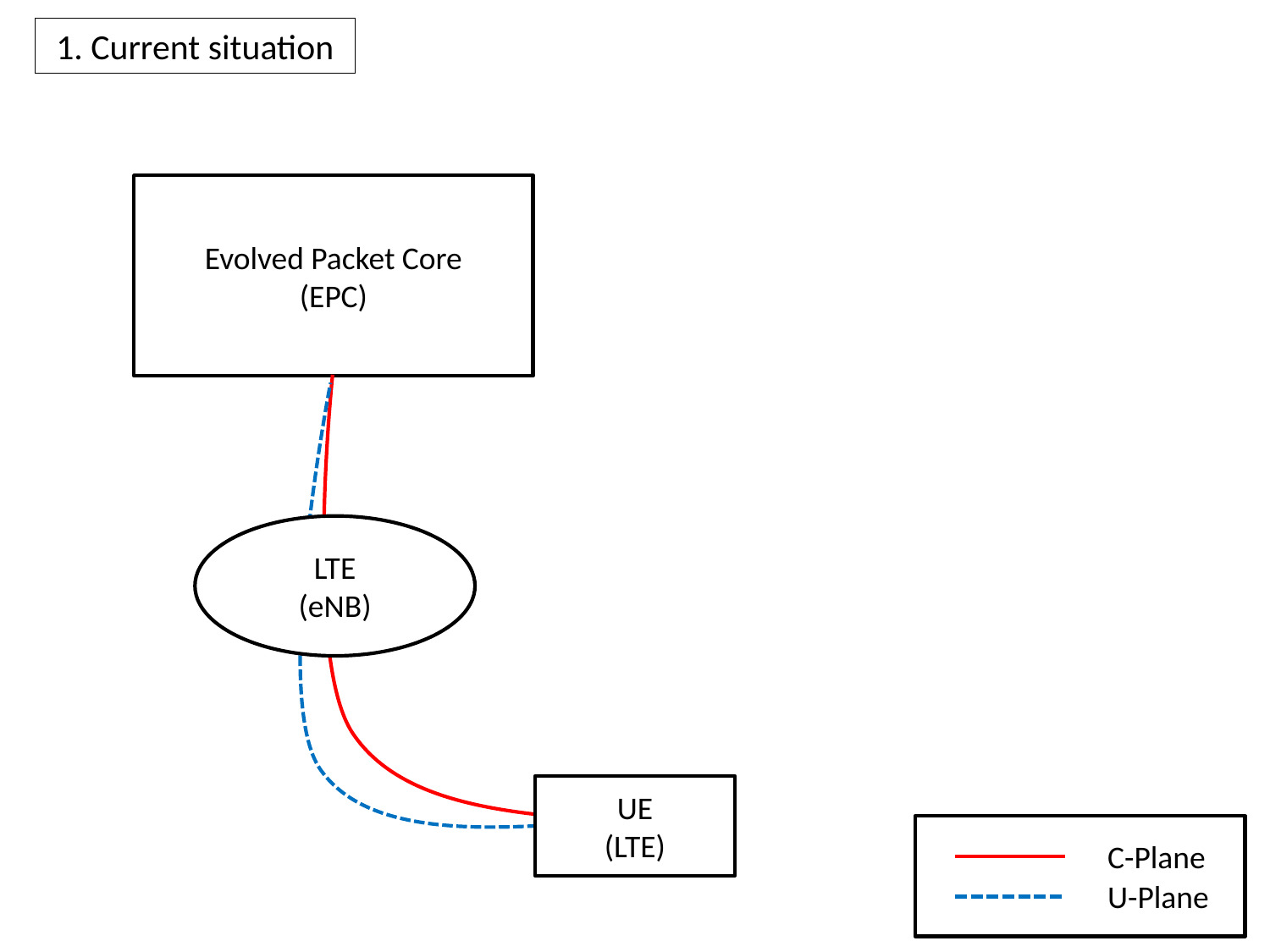

1. Current situation
Evolved Packet Core
(EPC)

LTE
(eNB)
UE
(LTE)

C-Plane
U-Plane